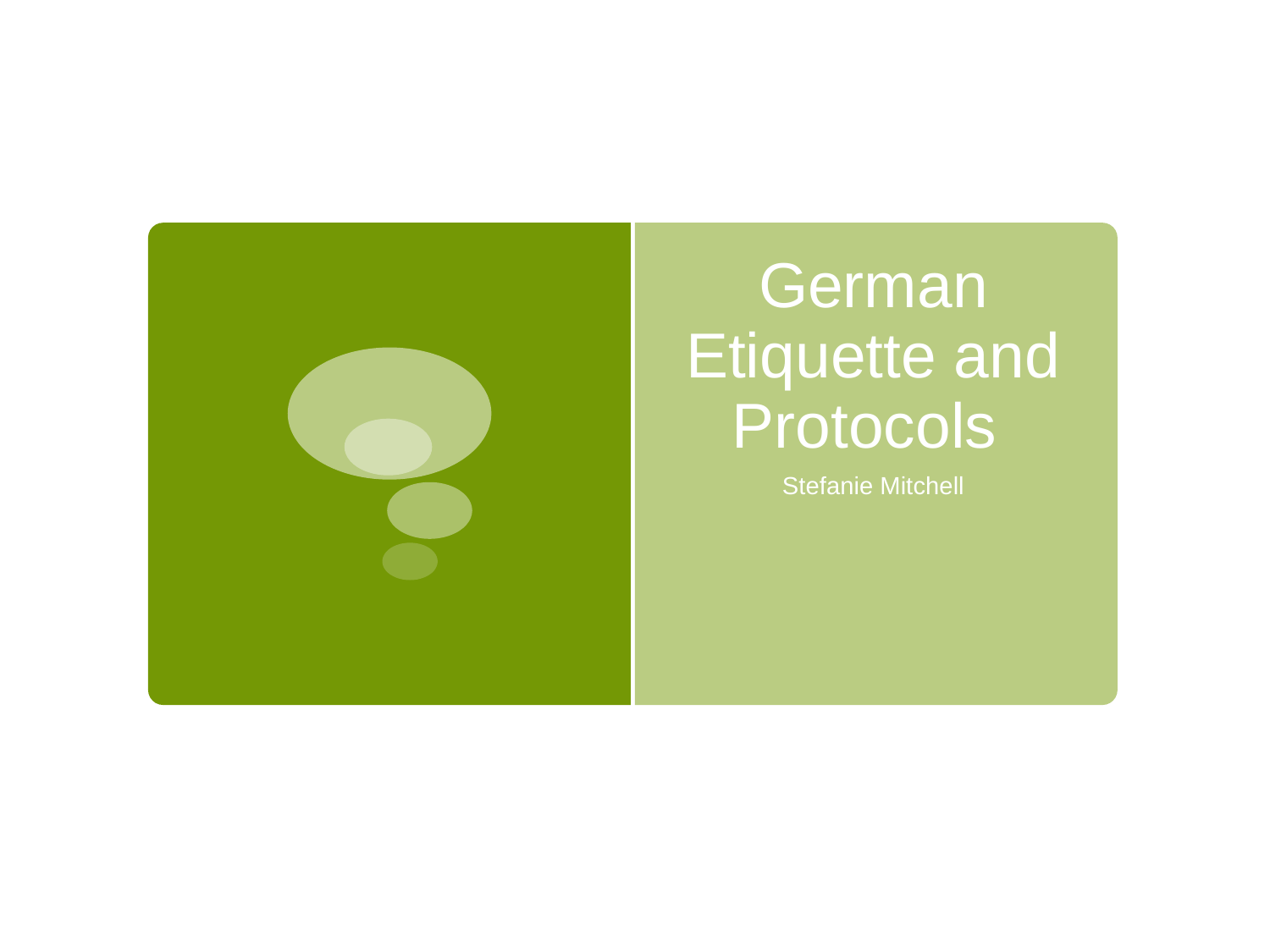

# German Etiquette and Protocols
Stefanie Mitchell